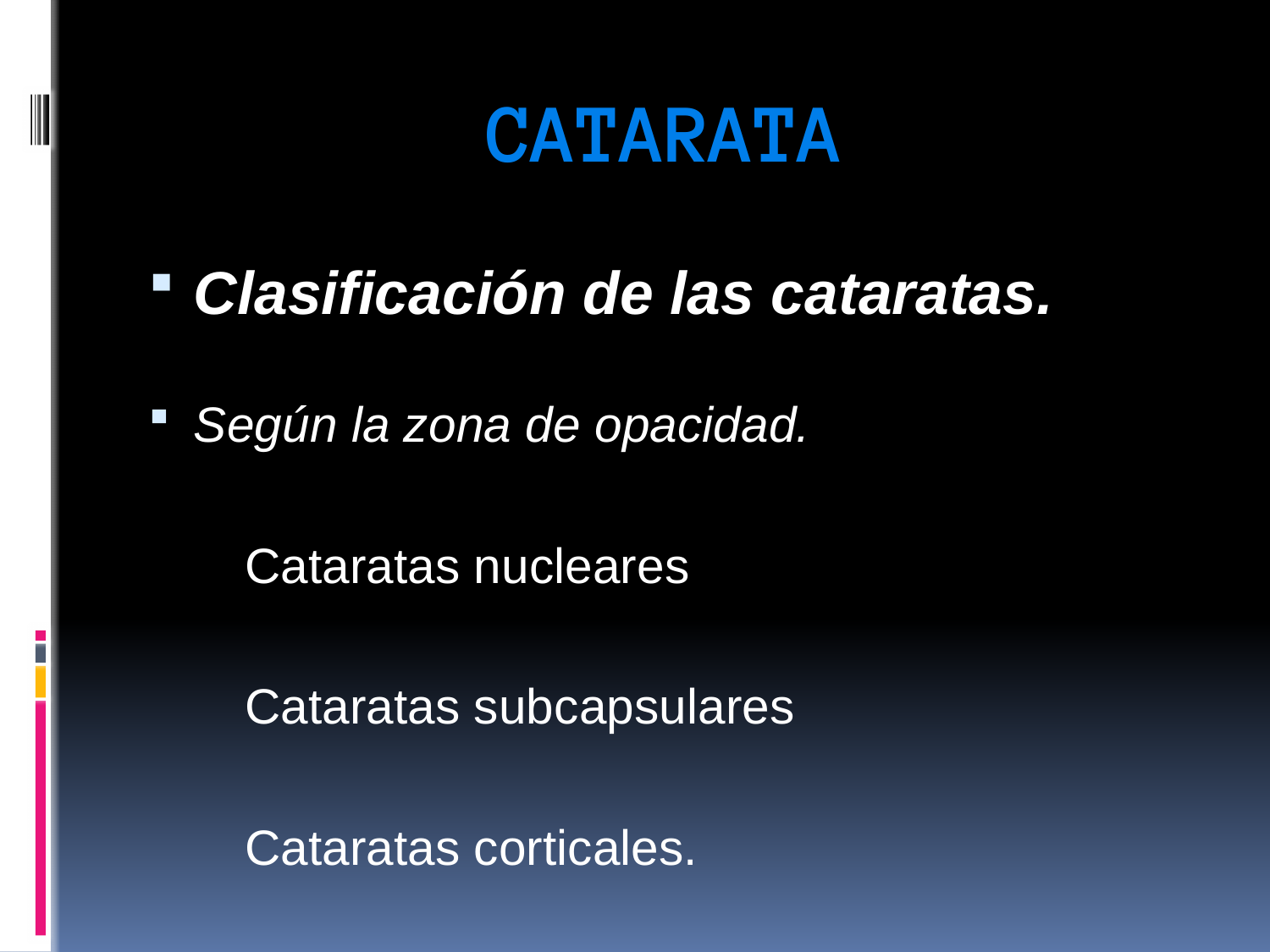

# CATARATA
Clasificación de las cataratas.

Según la zona de opacidad.

       Cataratas nucleares

       Cataratas subcapsulares

       Cataratas corticales.